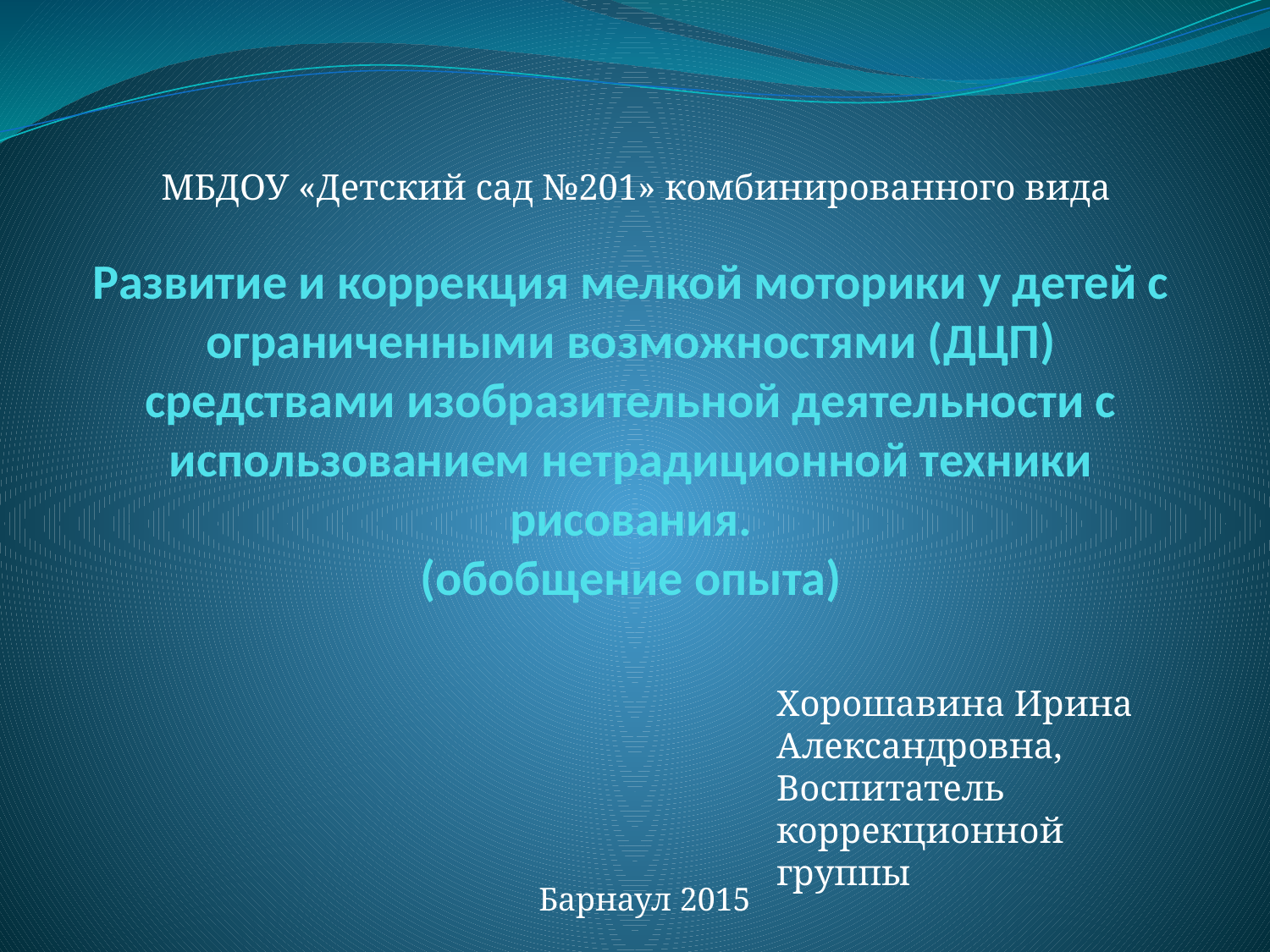

МБДОУ «Детский сад №201» комбинированного вида
# Развитие и коррекция мелкой моторики у детей с ограниченными возможностями (ДЦП) средствами изобразительной деятельности с использованием нетрадиционной техники рисования. (обобщение опыта)
Хорошавина Ирина
Александровна,
Воспитатель коррекционной группы
Барнаул 2015